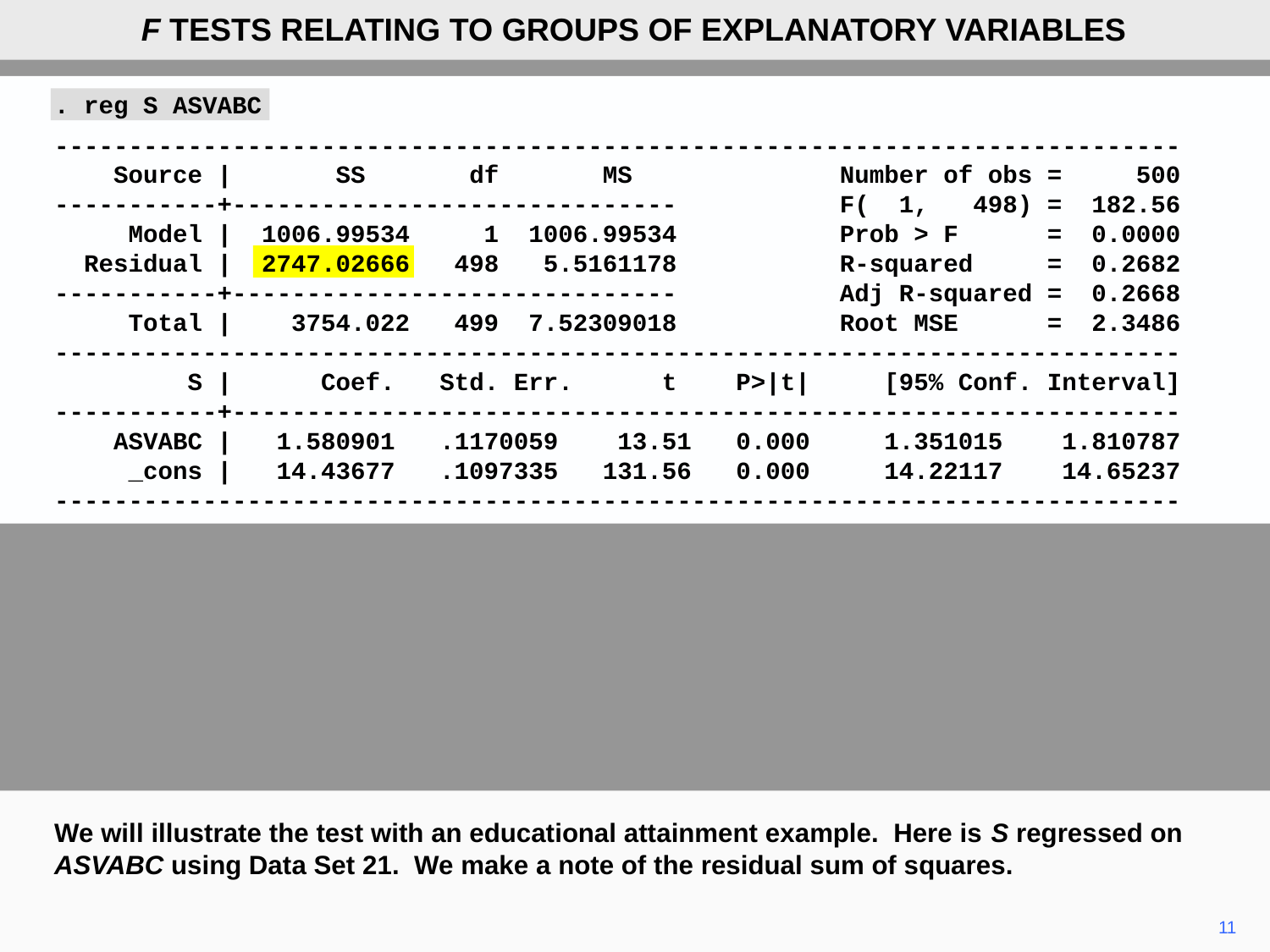

F TESTS RELATING TO GROUPS OF EXPLANATORY VARIABLES

. reg S ASVABC
----------------------------------------------------------------------------
    Source |       SS       df       MS              Number of obs =     500
-----------+------------------------------           F(  1,   498) =  182.56
     Model |  1006.99534     1  1006.99534           Prob > F      =  0.0000
  Residual |  2747.02666   498   5.5161178           R-squared     =  0.2682
-----------+------------------------------           Adj R-squared =  0.2668
     Total |    3754.022   499  7.52309018           Root MSE      =  2.3486
----------------------------------------------------------------------------
         S |      Coef.   Std. Err.      t    P>|t|     [95% Conf. Interval]
-----------+----------------------------------------------------------------
    ASVABC |   1.580901   .1170059    13.51   0.000     1.351015    1.810787
     _cons |   14.43677   .1097335   131.56   0.000     14.22117    14.65237
----------------------------------------------------------------------------

We will illustrate the test with an educational attainment example.  Here is S regressed on ASVABC using Data Set 21.  We make a note of the residual sum of squares.
11